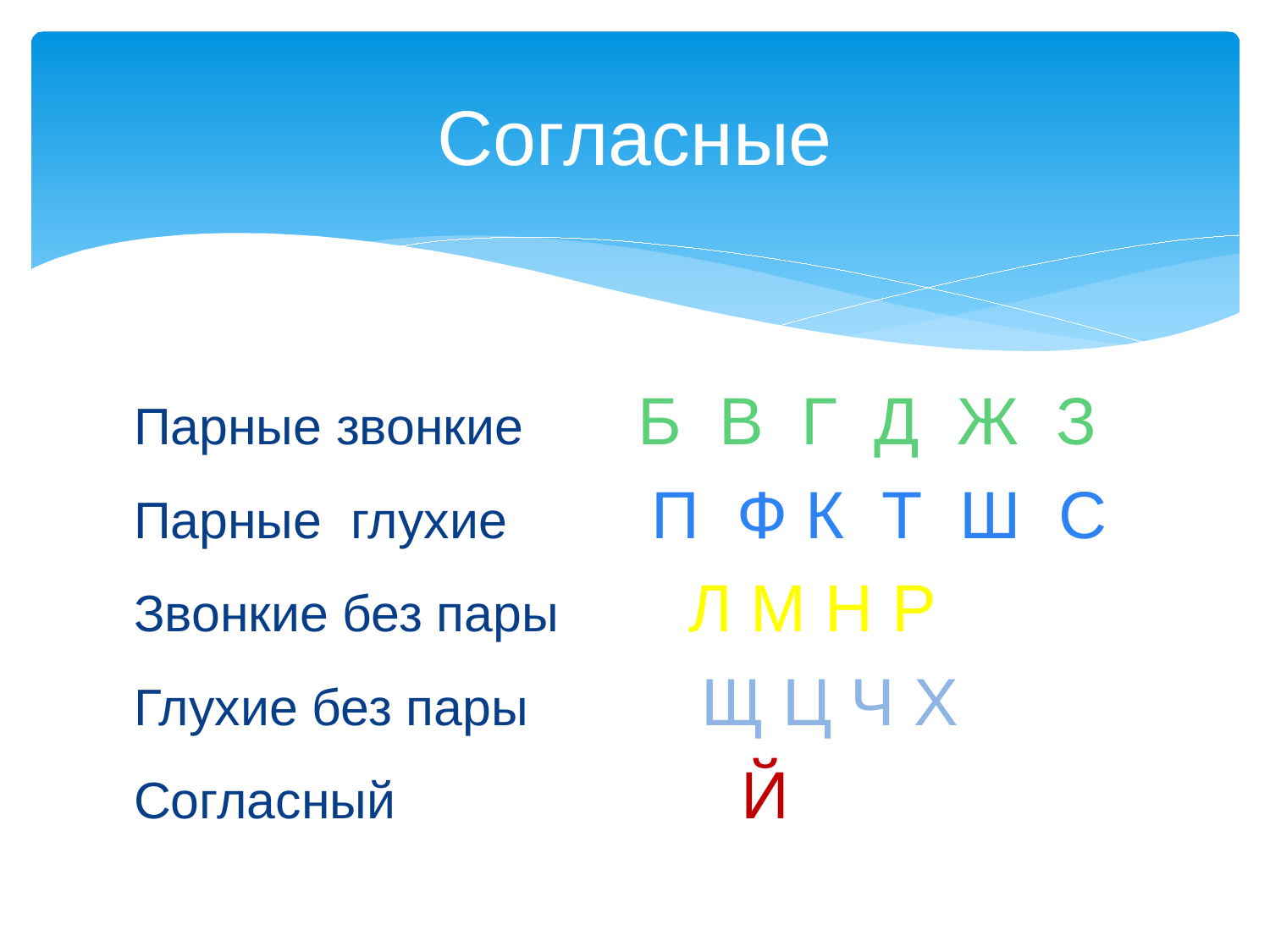

# Согласные
Парные звонкие        Б  В  Г  Д  Ж  З
Парные  глухие          П  Ф К  Т  Ш  С
Звонкие без пары         Л М Н Р
Глухие без пары            Щ Ц Ч Х
Согласный                        Й